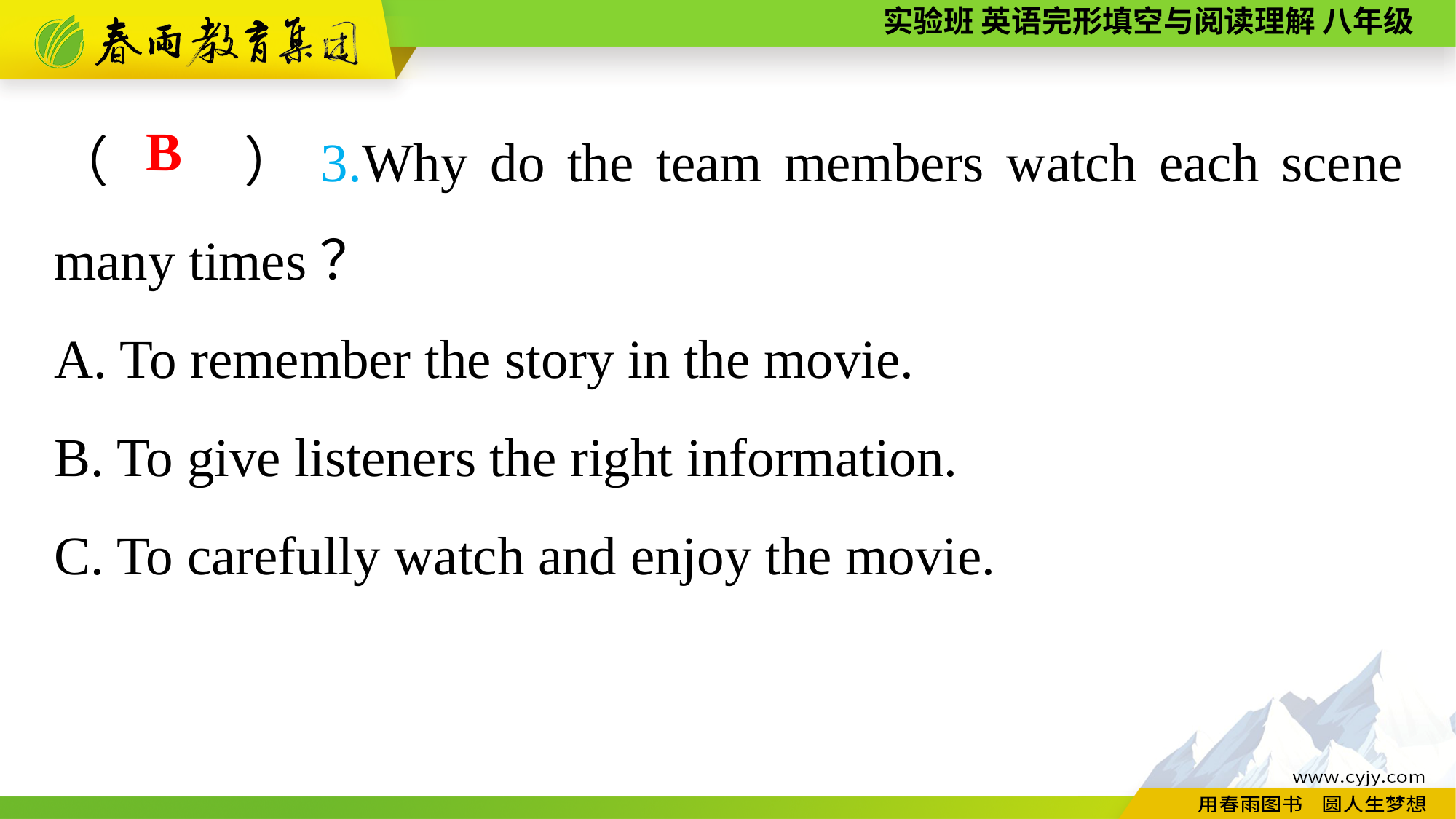

（　　）3.Why do the team members watch each scene many times？
A. To remember the story in the movie.
B. To give listeners the right information.
C. To carefully watch and enjoy the movie.
B